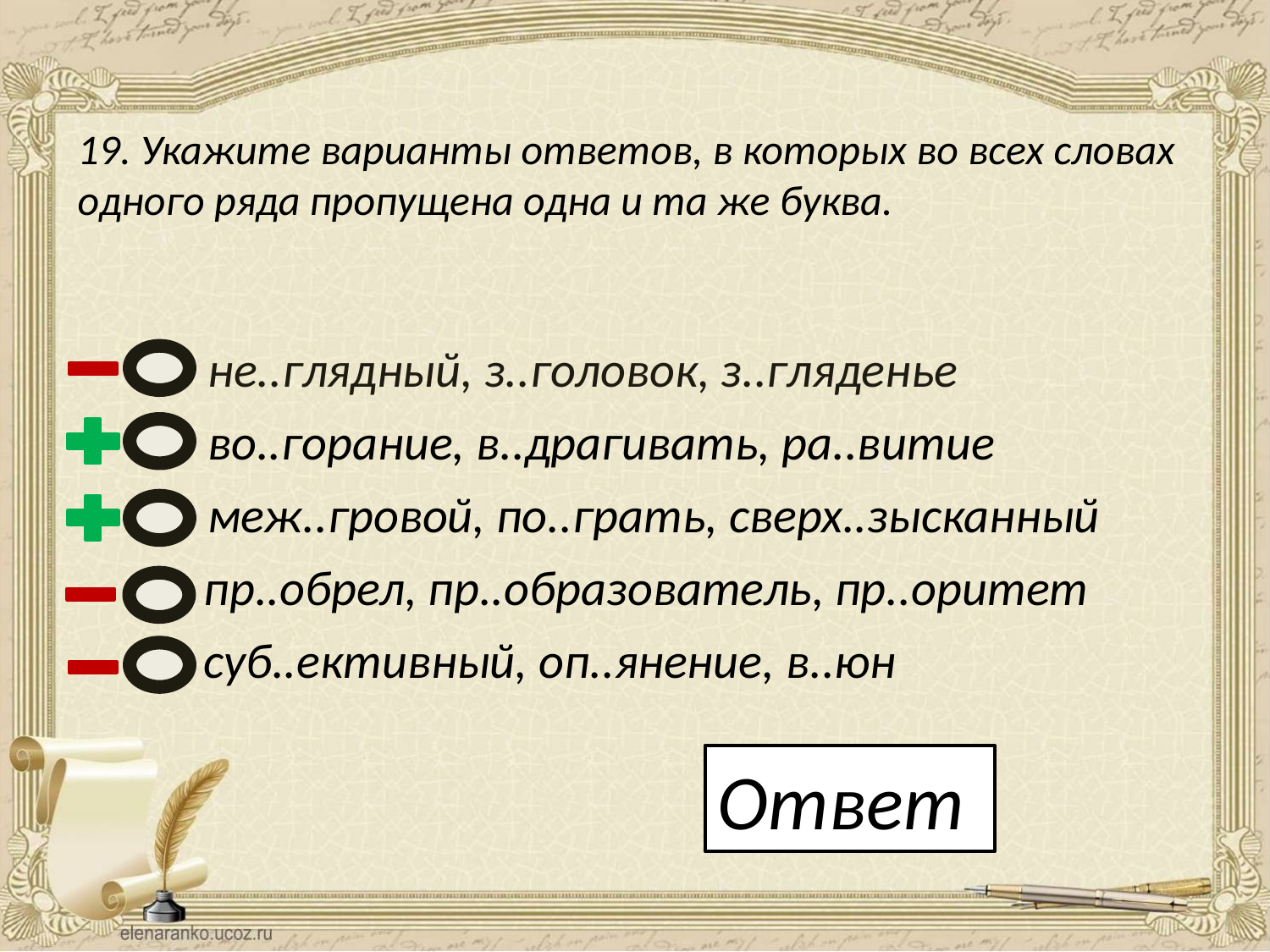

19. Укажите варианты ответов, в которых во всех словах одного ряда пропущена одна и та же буква.
не..глядный, з..головок, з..гляденье

во..горание, в..драгивать, ра..витие

меж..гровой, по..грать, сверх..зысканный

пр..обрел, пр..образователь, пр..оритет

суб..ективный, оп..янение, в..юн

Ответ